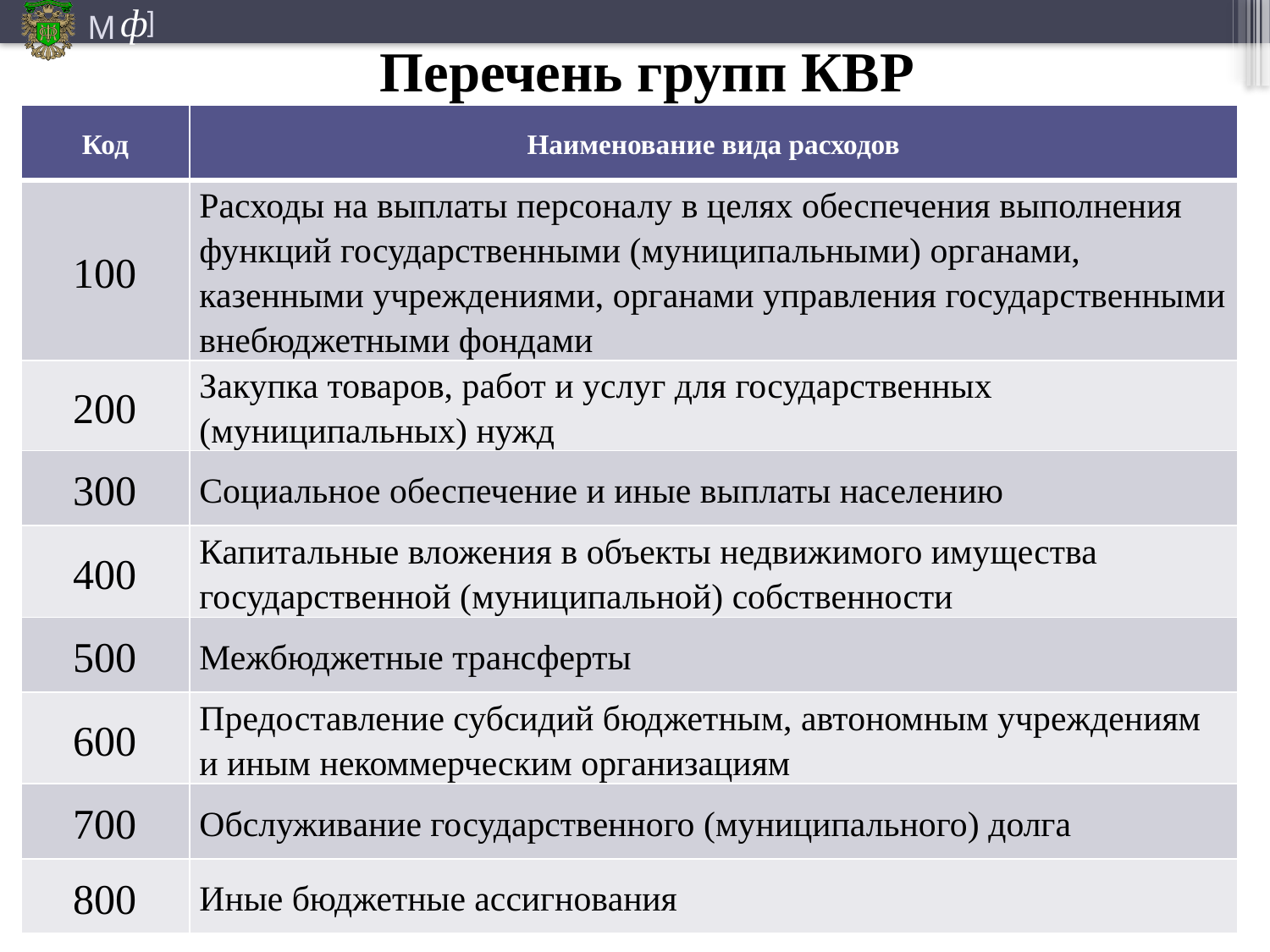

# Перечень групп КВР
| Код | Наименование вида расходов |
| --- | --- |
| 100 | Расходы на выплаты персоналу в целях обеспечения выполнения функций государственными (муниципальными) органами, казенными учреждениями, органами управления государственными внебюджетными фондами |
| 200 | Закупка товаров, работ и услуг для государственных (муниципальных) нужд |
| 300 | Социальное обеспечение и иные выплаты населению |
| 400 | Капитальные вложения в объекты недвижимого имущества государственной (муниципальной) собственности |
| 500 | Межбюджетные трансферты |
| 600 | Предоставление субсидий бюджетным, автономным учреждениям и иным некоммерческим организациям |
| 700 | Обслуживание государственного (муниципального) долга |
| 800 | Иные бюджетные ассигнования |